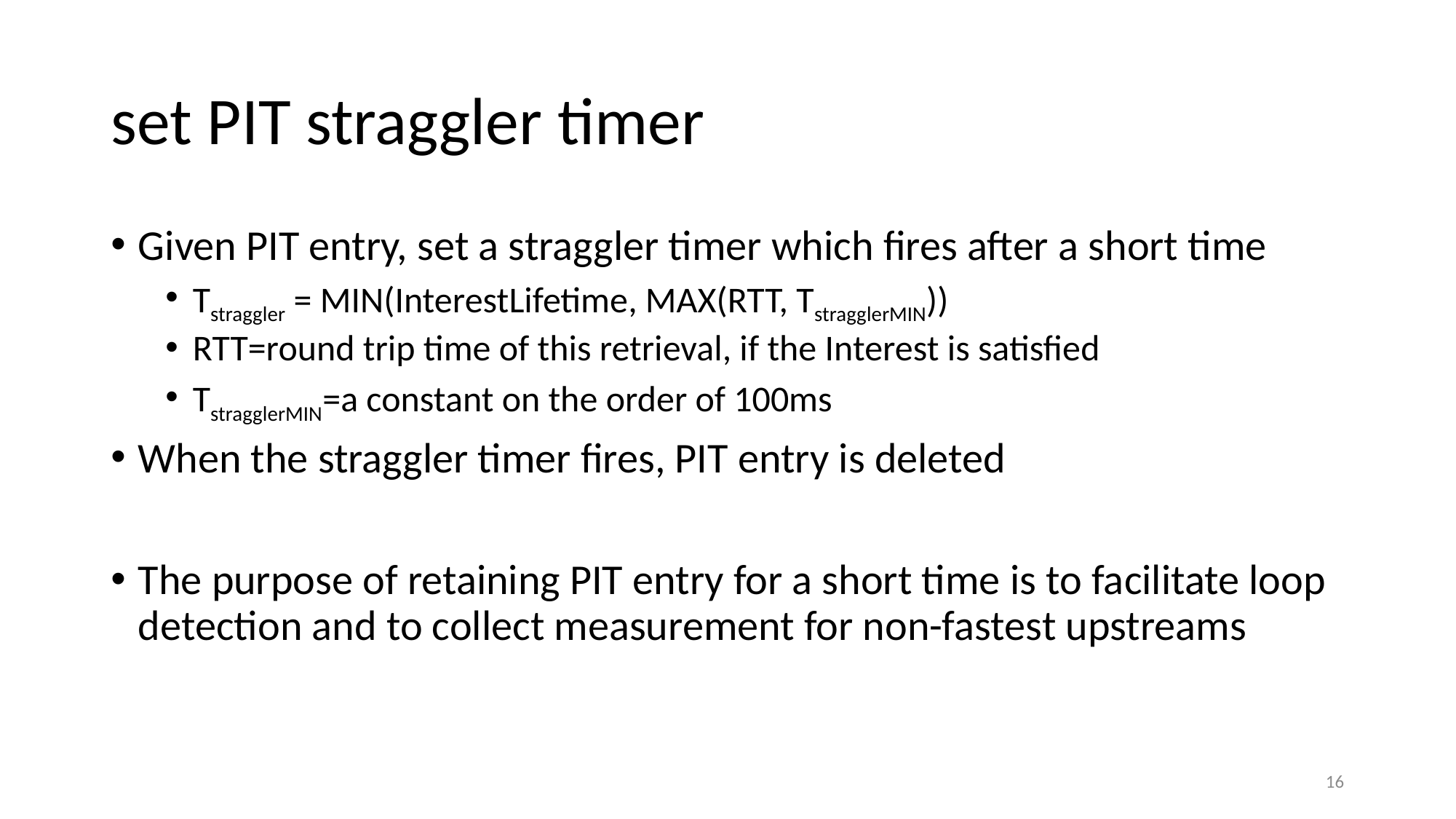

# set PIT straggler timer
Given PIT entry, set a straggler timer which fires after a short time
Tstraggler = MIN(InterestLifetime, MAX(RTT, TstragglerMIN))
RTT=round trip time of this retrieval, if the Interest is satisfied
TstragglerMIN=a constant on the order of 100ms
When the straggler timer fires, PIT entry is deleted

The purpose of retaining PIT entry for a short time is to facilitate loop detection and to collect measurement for non-fastest upstreams
16